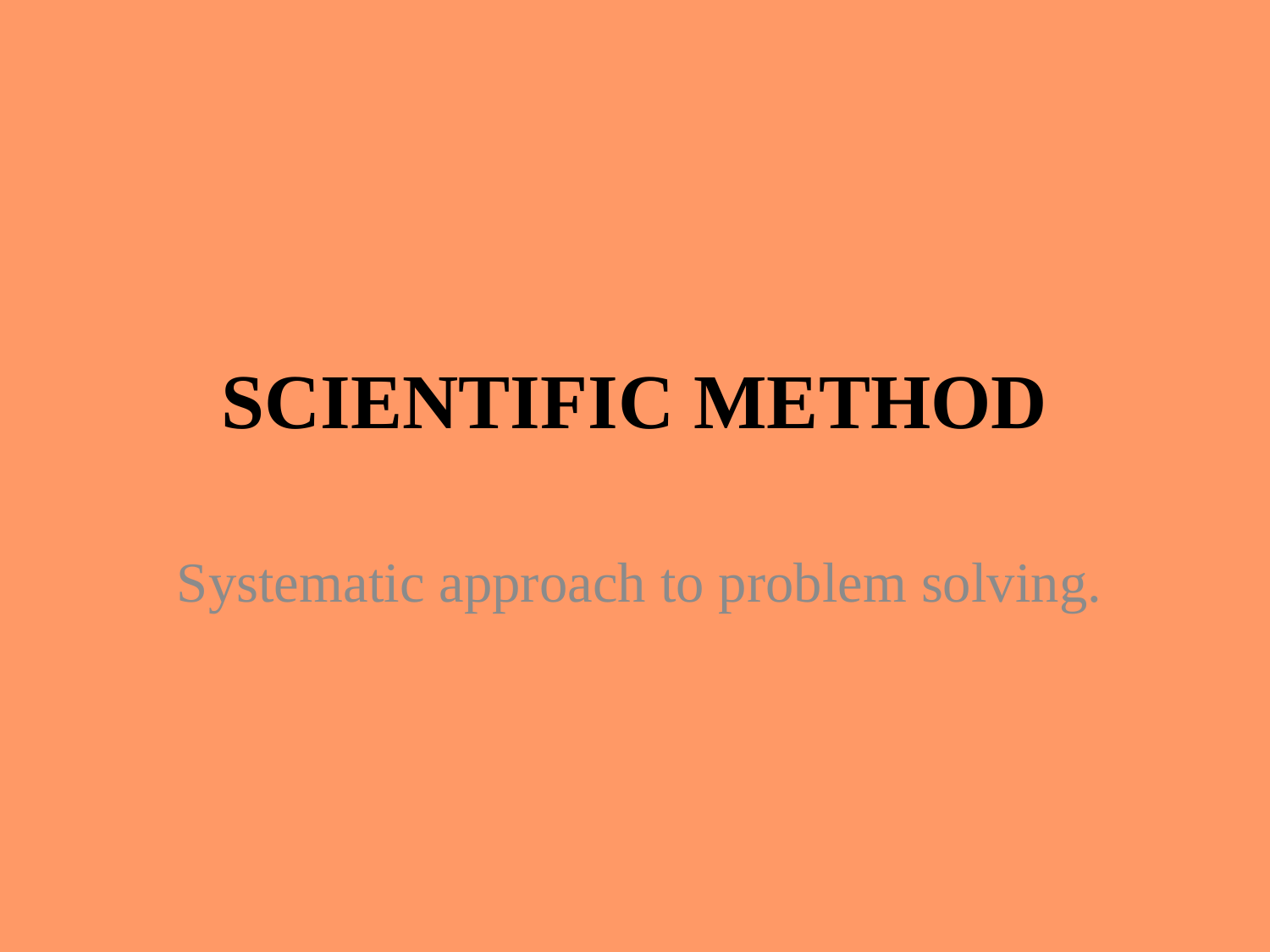

# SCIENTIFIC METHOD
Systematic approach to problem solving.